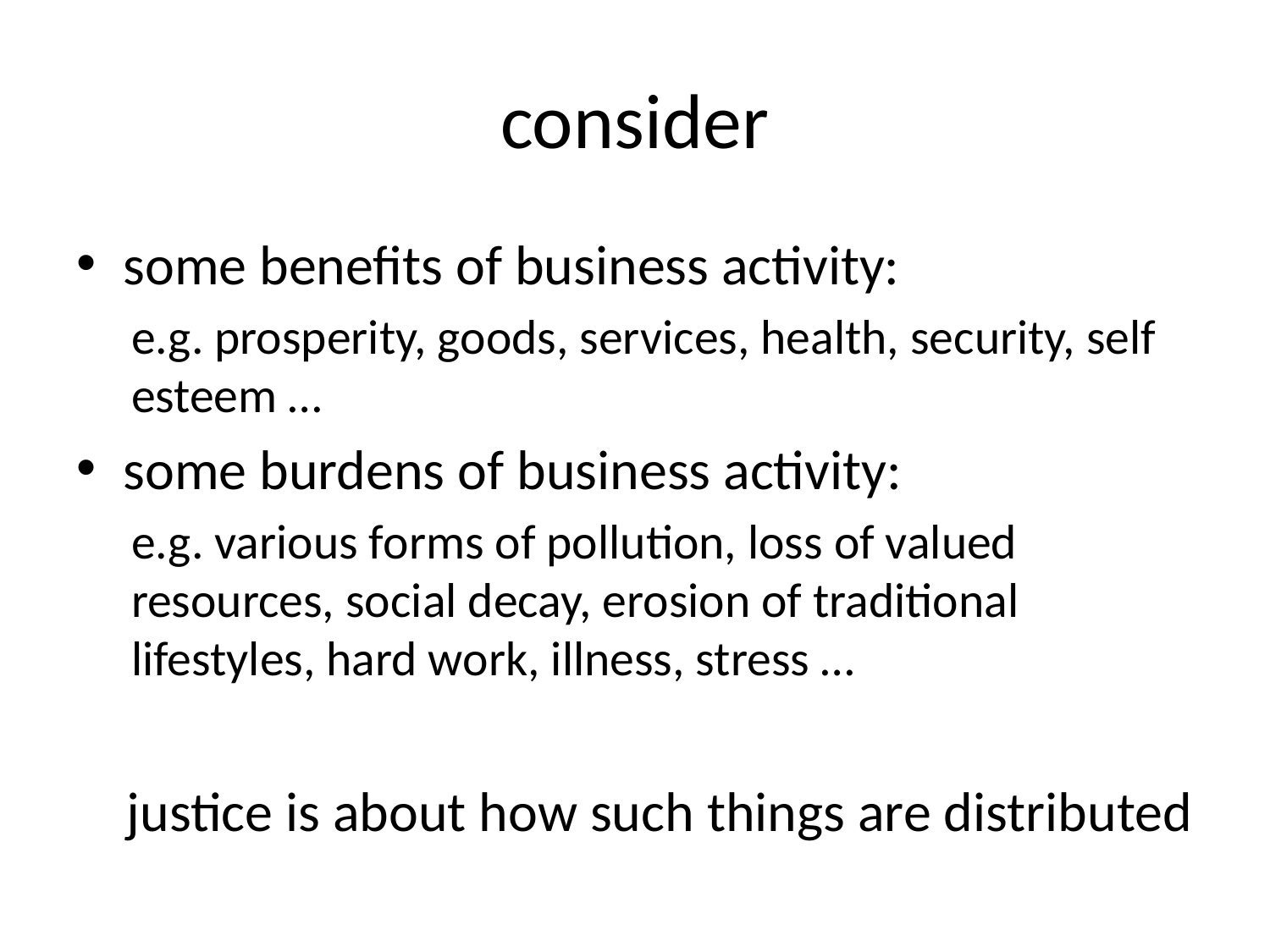

# consider
some benefits of business activity:
e.g. prosperity, goods, services, health, security, self esteem …
some burdens of business activity:
e.g. various forms of pollution, loss of valued resources, social decay, erosion of traditional lifestyles, hard work, illness, stress …

justice is about how such things are distributed